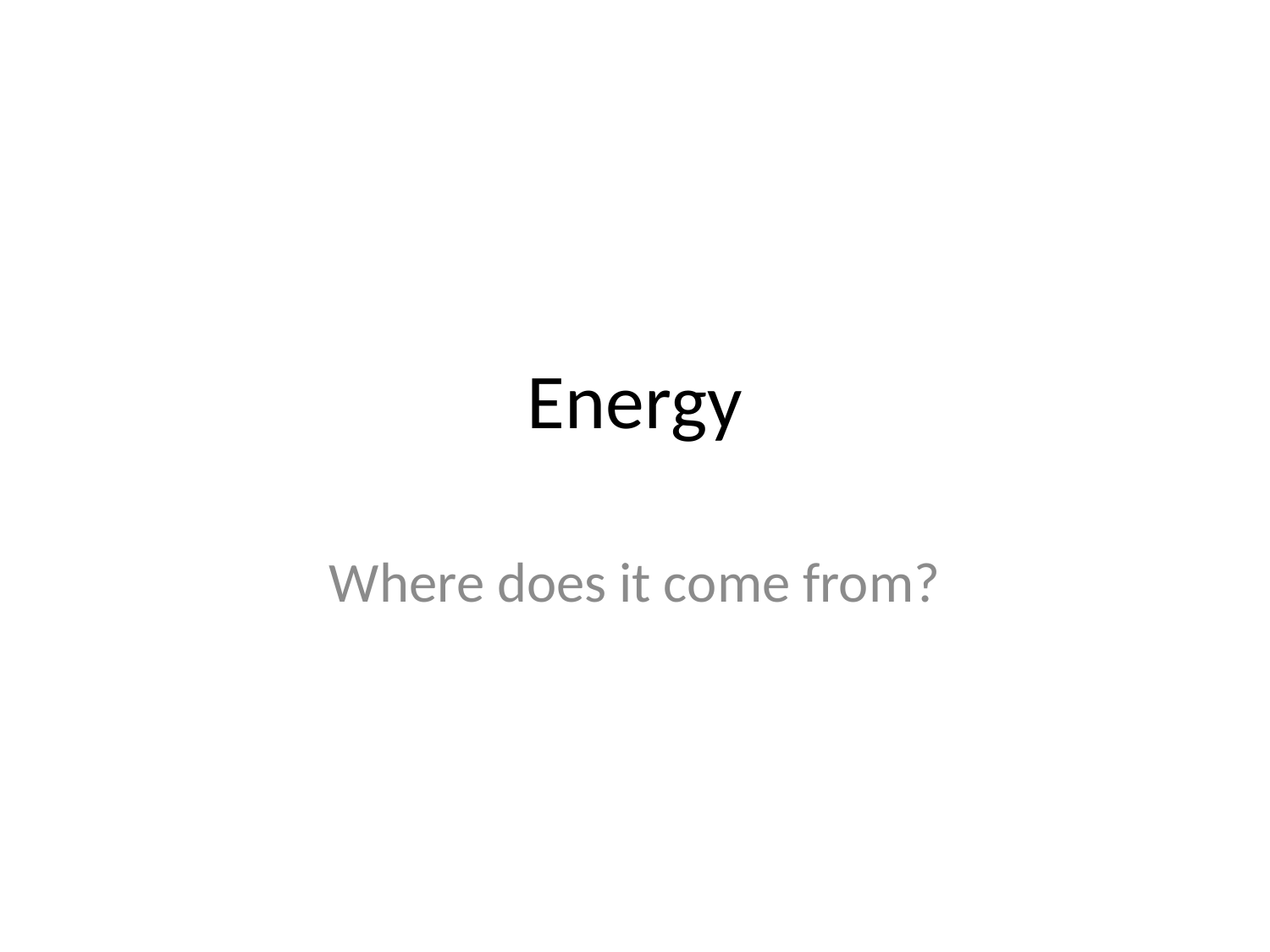

# Energy
Where does it come from?